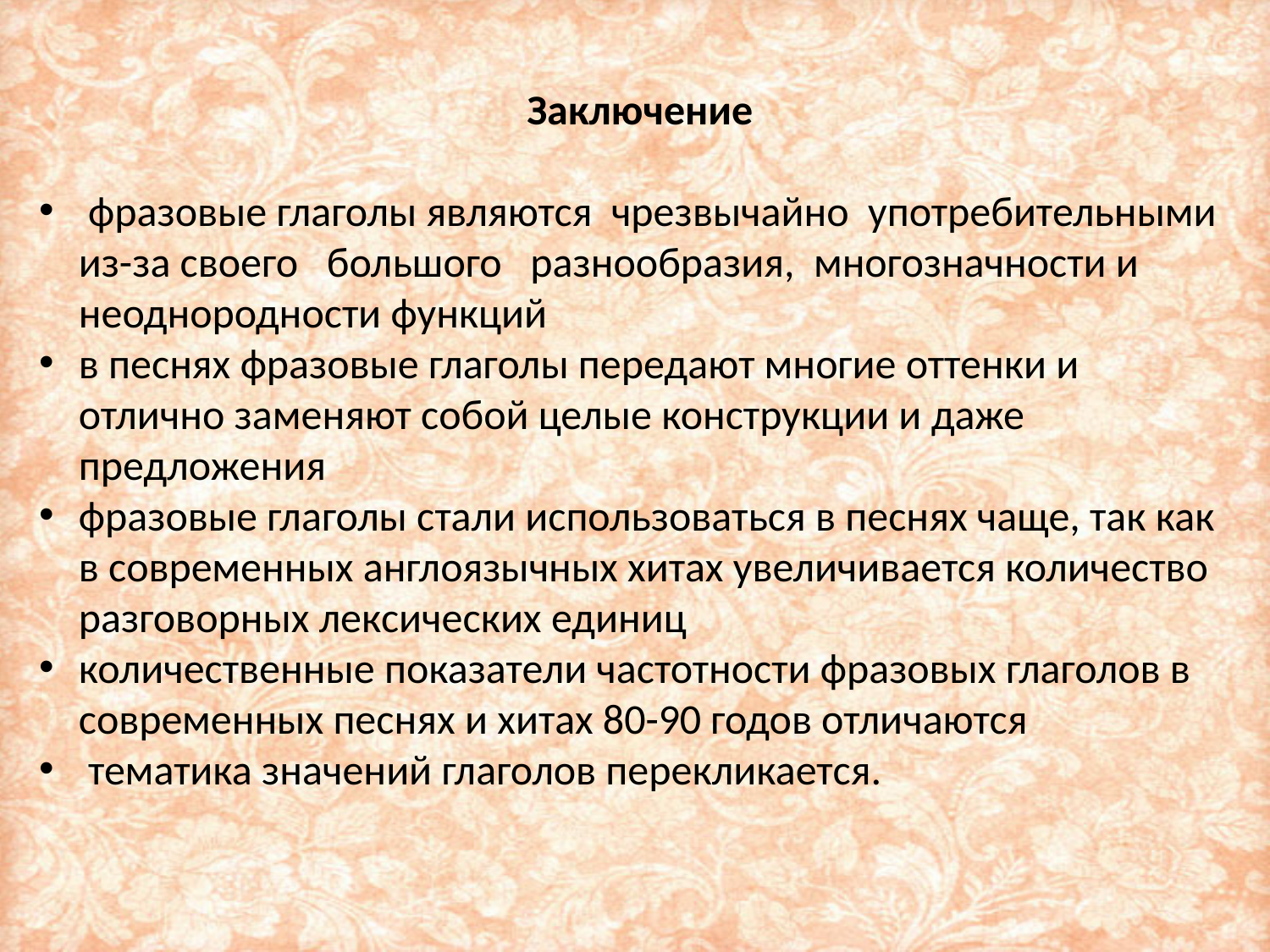

Заключение

 фразовые глаголы являются  чрезвычайно  употребительными  из-за своего   большого   разнообразия,  многозначности и неоднородности функций
в песнях фразовые глаголы передают многие оттенки и отлично заменяют собой целые конструкции и даже предложения
фразовые глаголы стали использоваться в песнях чаще, так как в современных англоязычных хитах увеличивается количество разговорных лексических единиц
количественные показатели частотности фразовых глаголов в современных песнях и хитах 80-90 годов отличаются
 тематика значений глаголов перекликается.